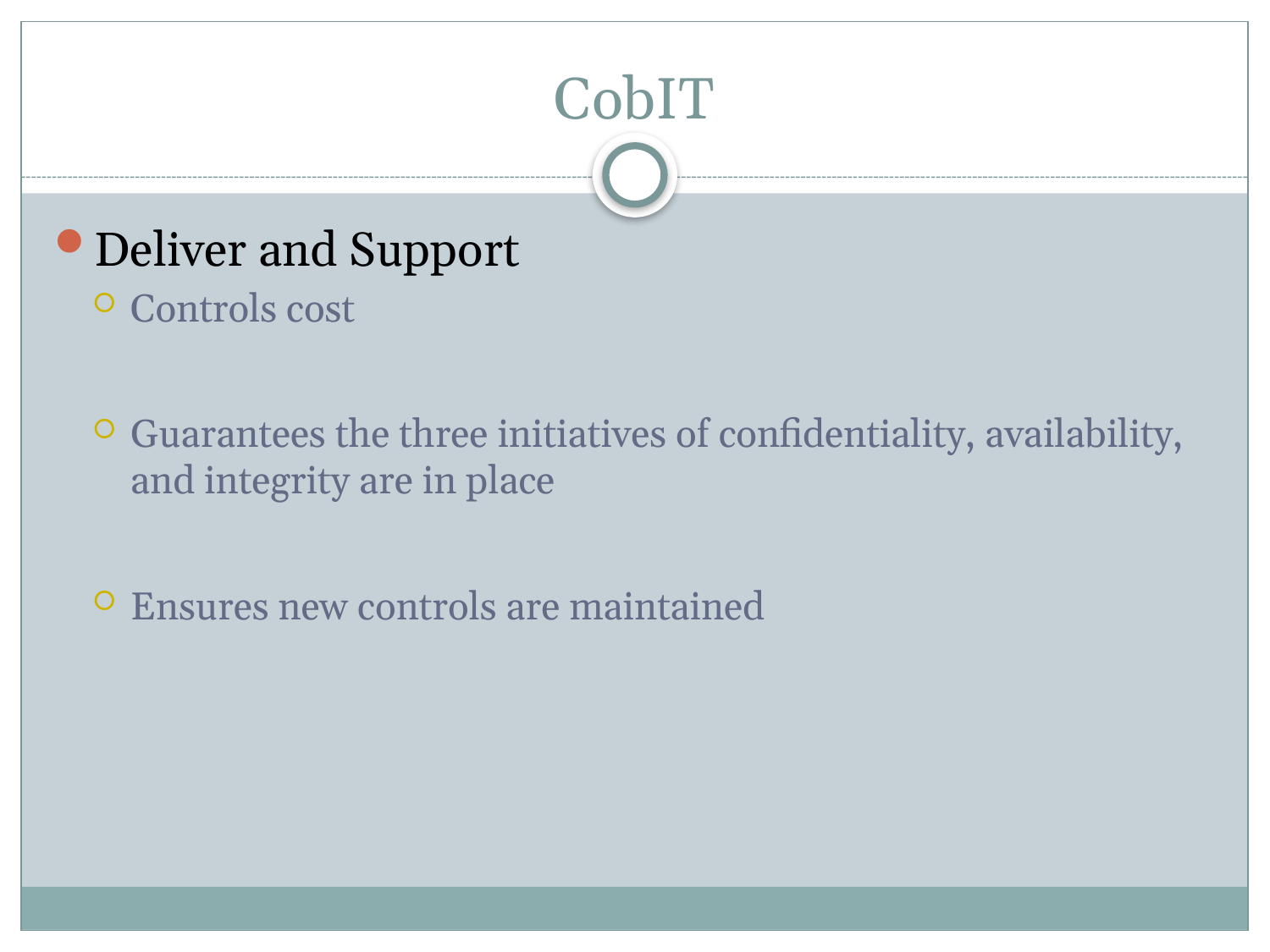

# CobIT
Deliver and Support
Controls cost

Guarantees the three initiatives of confidentiality, availability, and integrity are in place

Ensures new controls are maintained